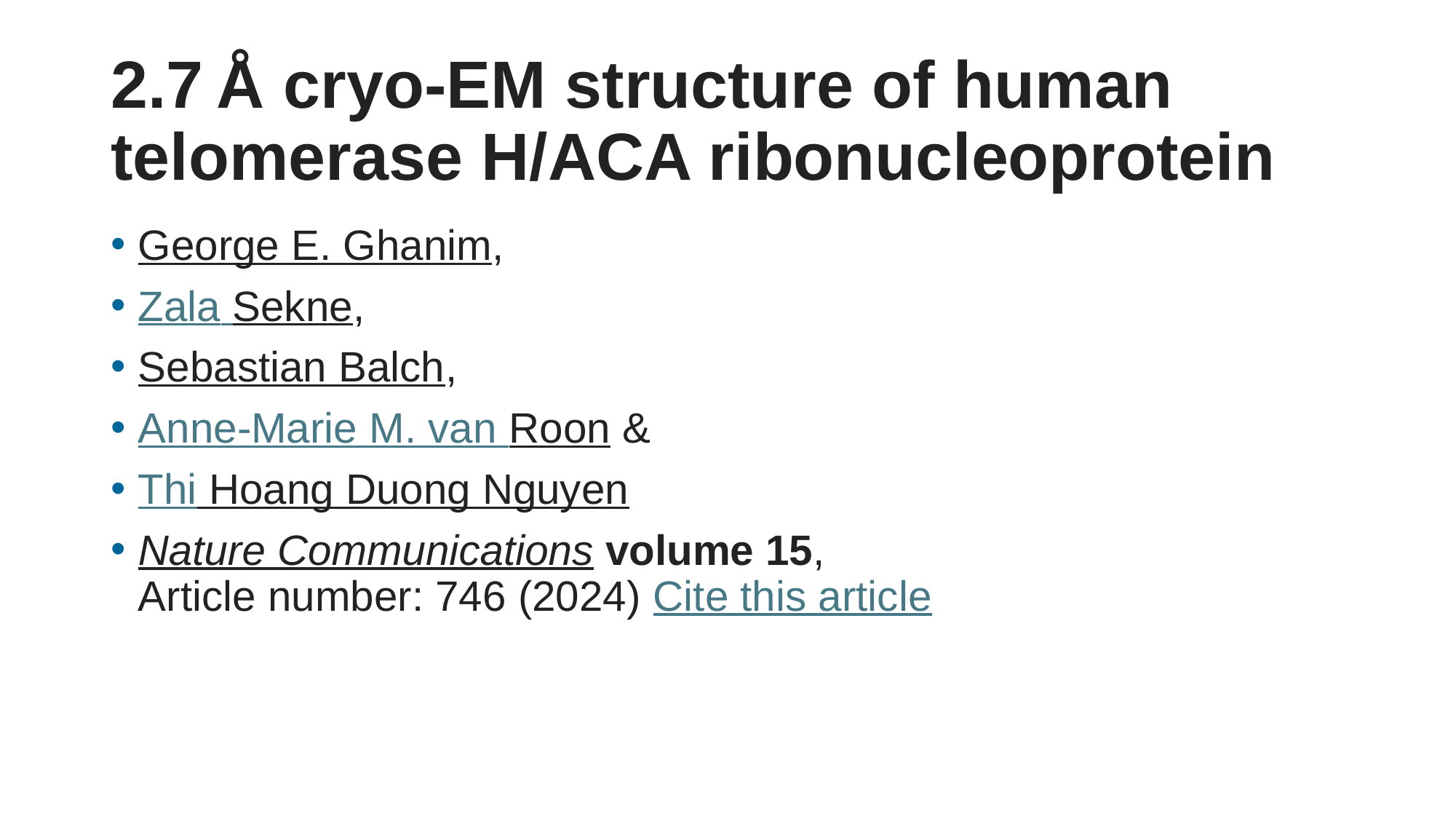

# 2.7 Å cryo-EM structure of human telomerase H/ACA ribonucleoprotein
George E. Ghanim,
Zala Sekne,
Sebastian Balch,
Anne-Marie M. van Roon &
Thi Hoang Duong Nguyen
Nature Communications volume 15, Article number: 746 (2024) Cite this article